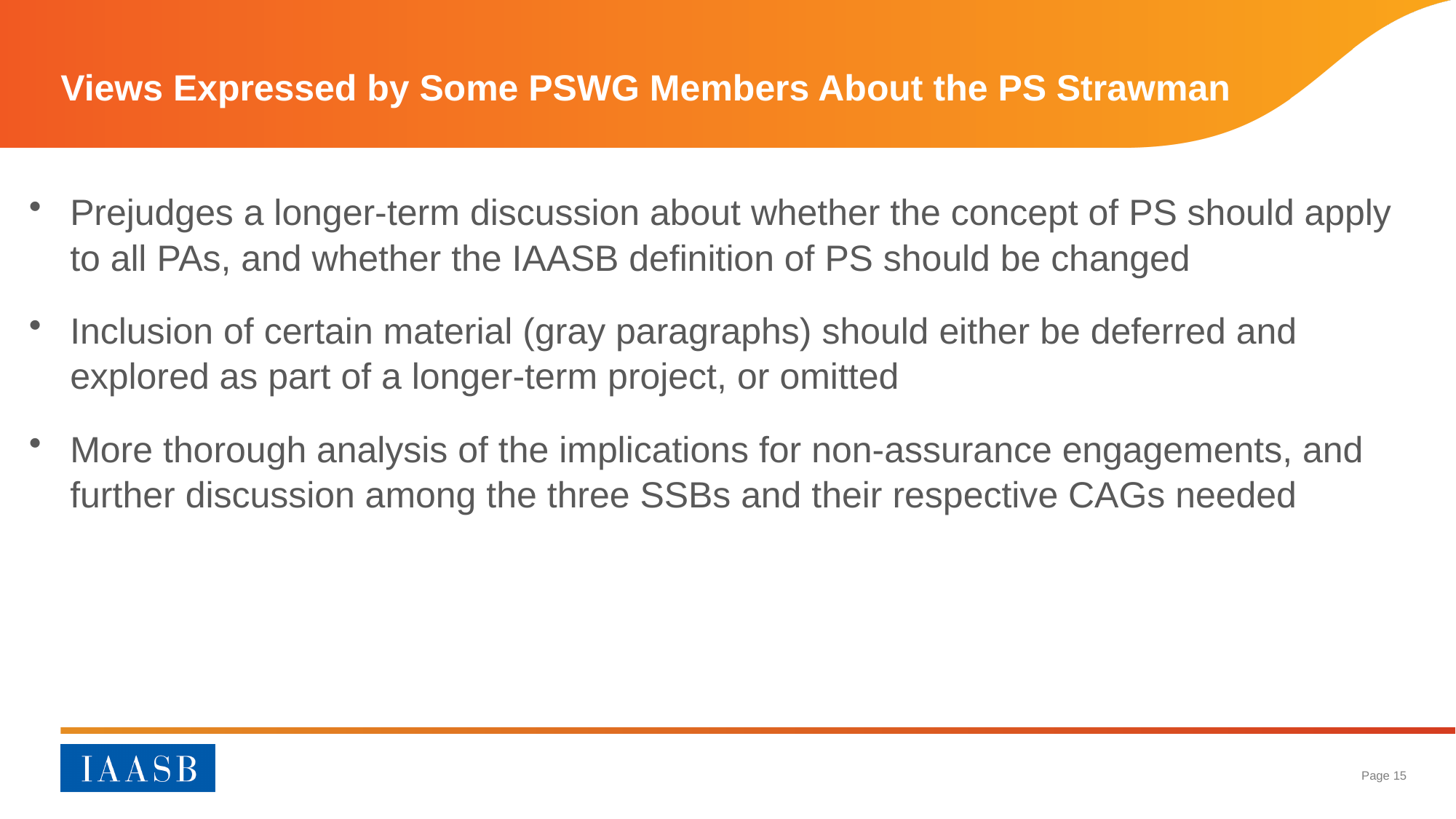

# Views Expressed by Some PSWG Members About the PS Strawman
Prejudges a longer-term discussion about whether the concept of PS should apply to all PAs, and whether the IAASB definition of PS should be changed
Inclusion of certain material (gray paragraphs) should either be deferred and explored as part of a longer-term project, or omitted
More thorough analysis of the implications for non-assurance engagements, and further discussion among the three SSBs and their respective CAGs needed